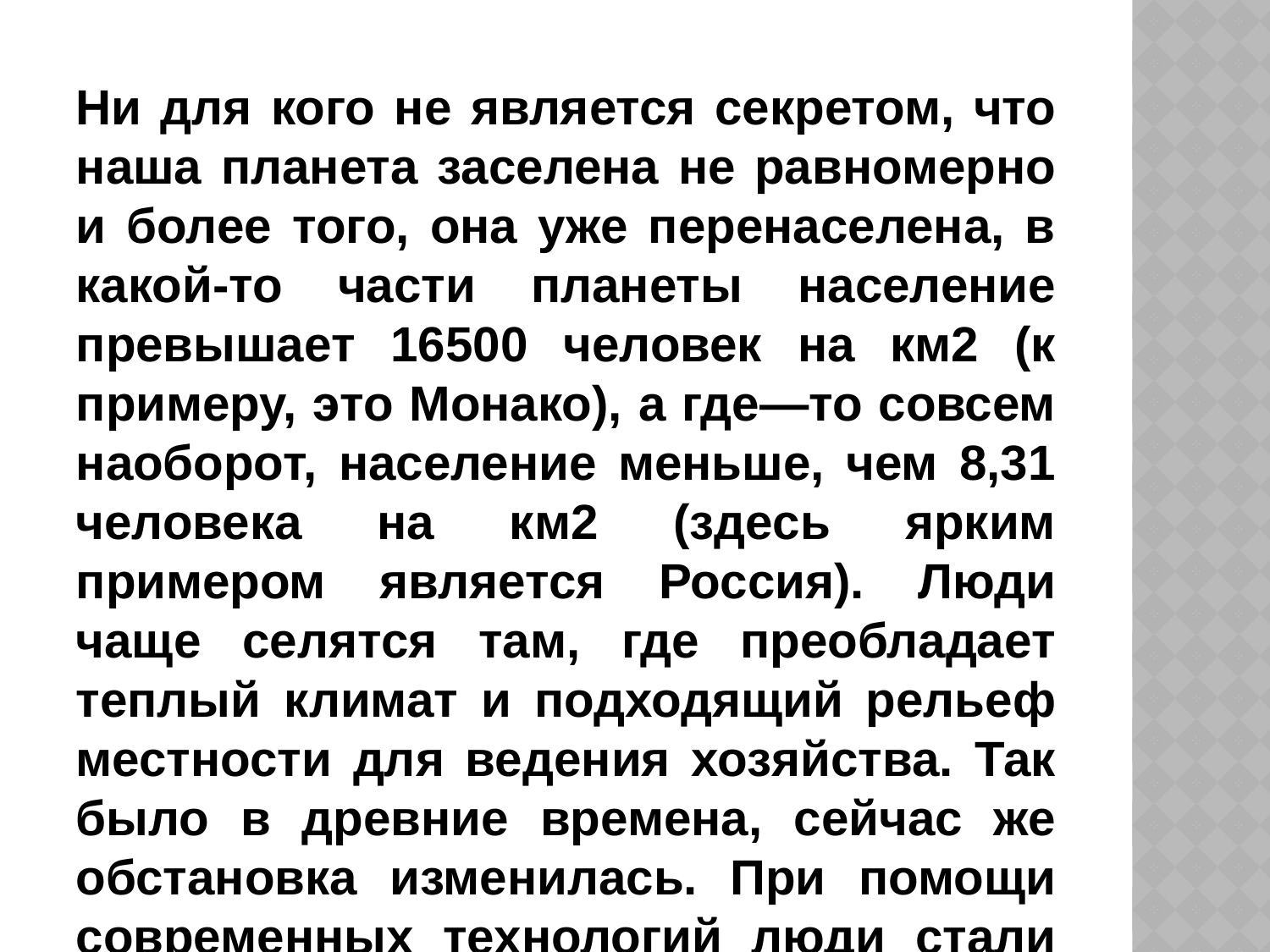

Ни для кого не является секретом, что наша планета заселена не равномерно и более того, она уже перенаселена, в какой-то части планеты население превышает 16500 человек на км2 (к примеру, это Монако), а где—то совсем наоборот, население меньше, чем 8,31 человека на км2 (здесь ярким примером является Россия). Люди чаще селятся там, где преобладает теплый климат и подходящий рельеф местности для ведения хозяйства. Так было в древние времена, сейчас же обстановка изменилась. При помощи современных технологий люди стали заселять те уголки планеты, которые раньше для жизни были невозможны. Но все не так просто, как кажется на первый взгляд. Дело не только в климате и рельефе, многое зависит от экономического положения государства.